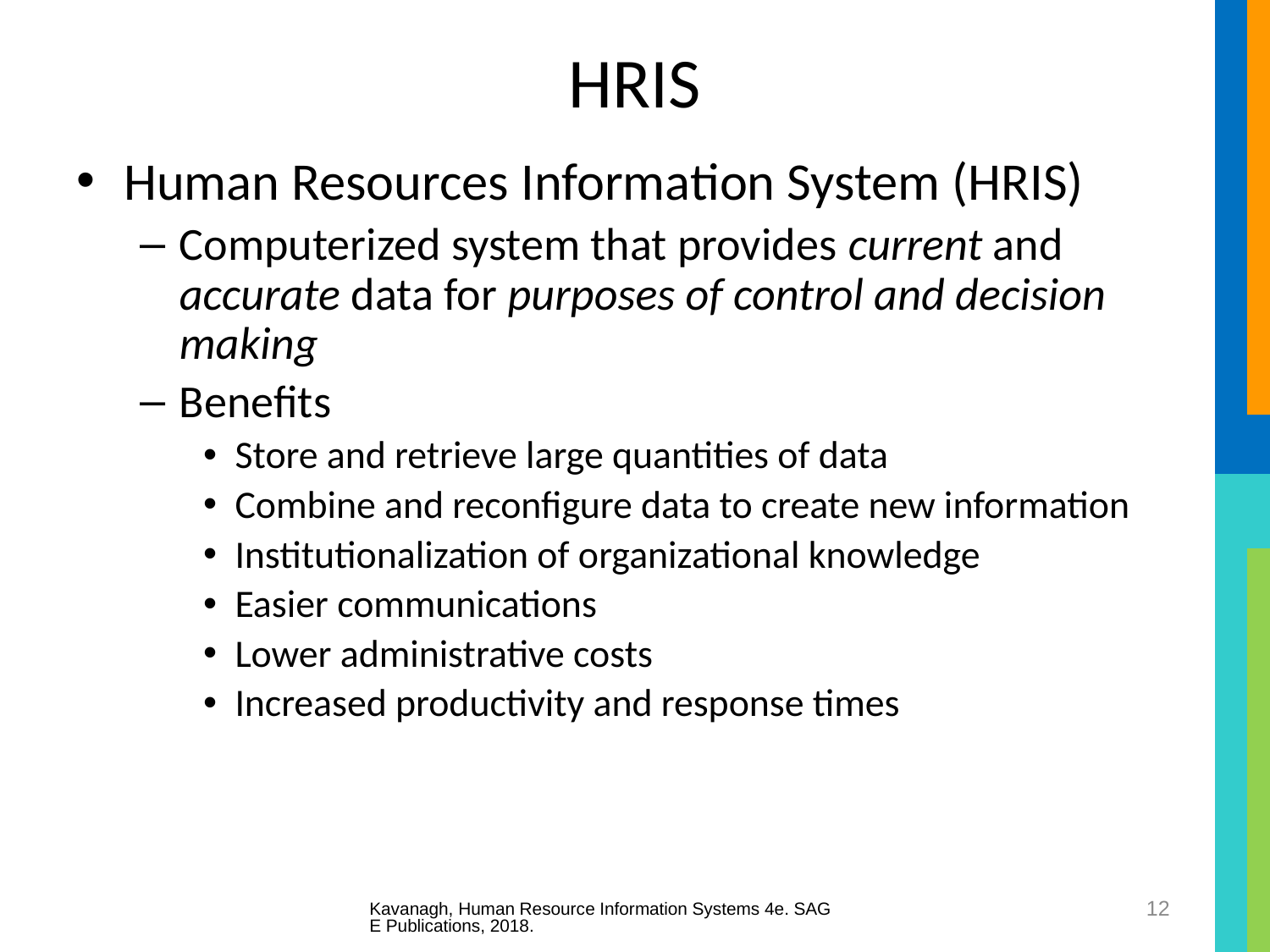

# HRIS
Human Resources Information System (HRIS)
Computerized system that provides current and accurate data for purposes of control and decision making
Benefits
Store and retrieve large quantities of data
Combine and reconfigure data to create new information
Institutionalization of organizational knowledge
Easier communications
Lower administrative costs
Increased productivity and response times
Kavanagh, Human Resource Information Systems 4e. SAGE Publications, 2018.
12